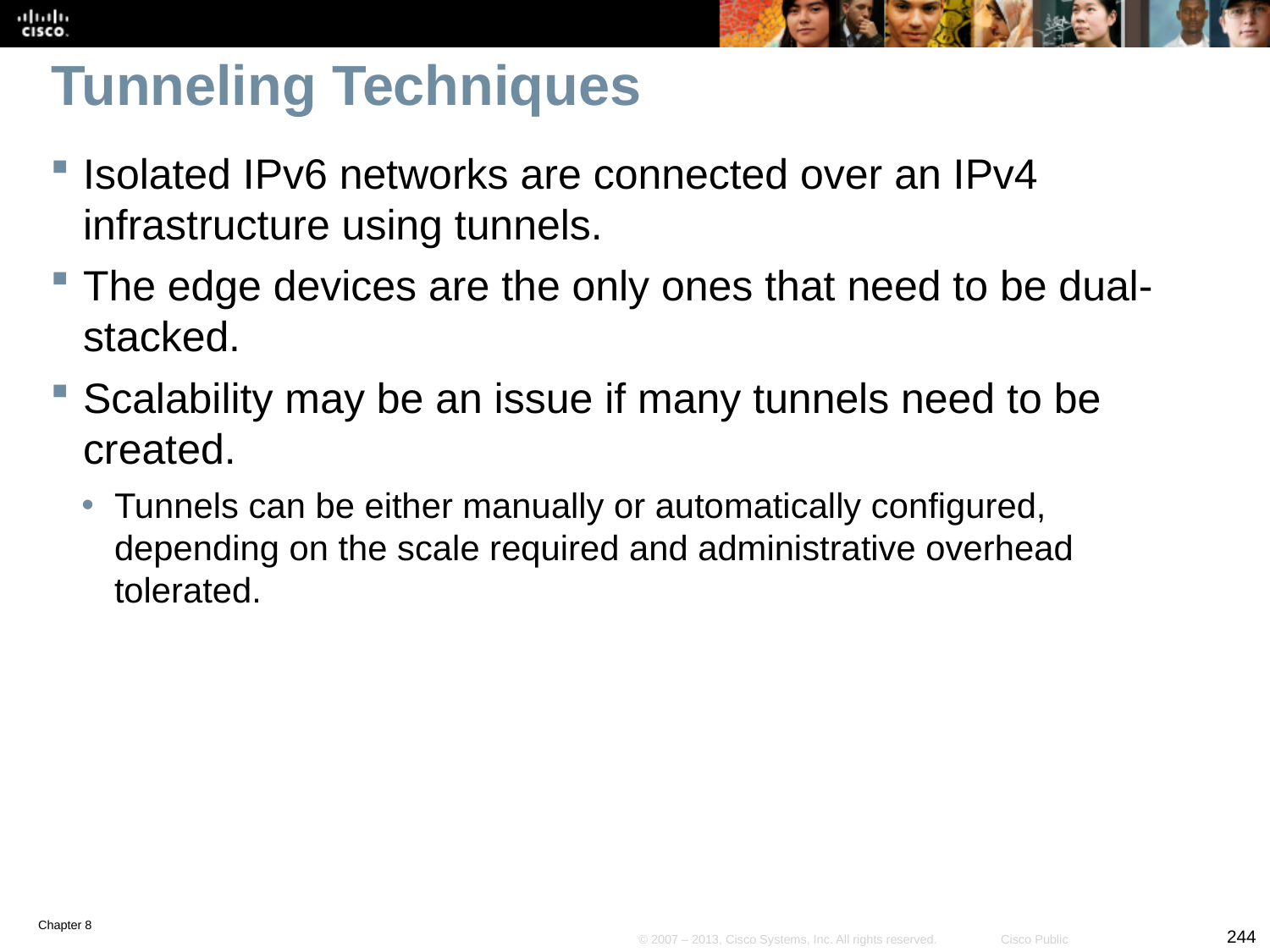

# Tunneling Techniques
Isolated IPv6 networks are connected over an IPv4 infrastructure using tunnels.
The edge devices are the only ones that need to be dual-stacked.
Scalability may be an issue if many tunnels need to be created.
Tunnels can be either manually or automatically configured, depending on the scale required and administrative overhead tolerated.